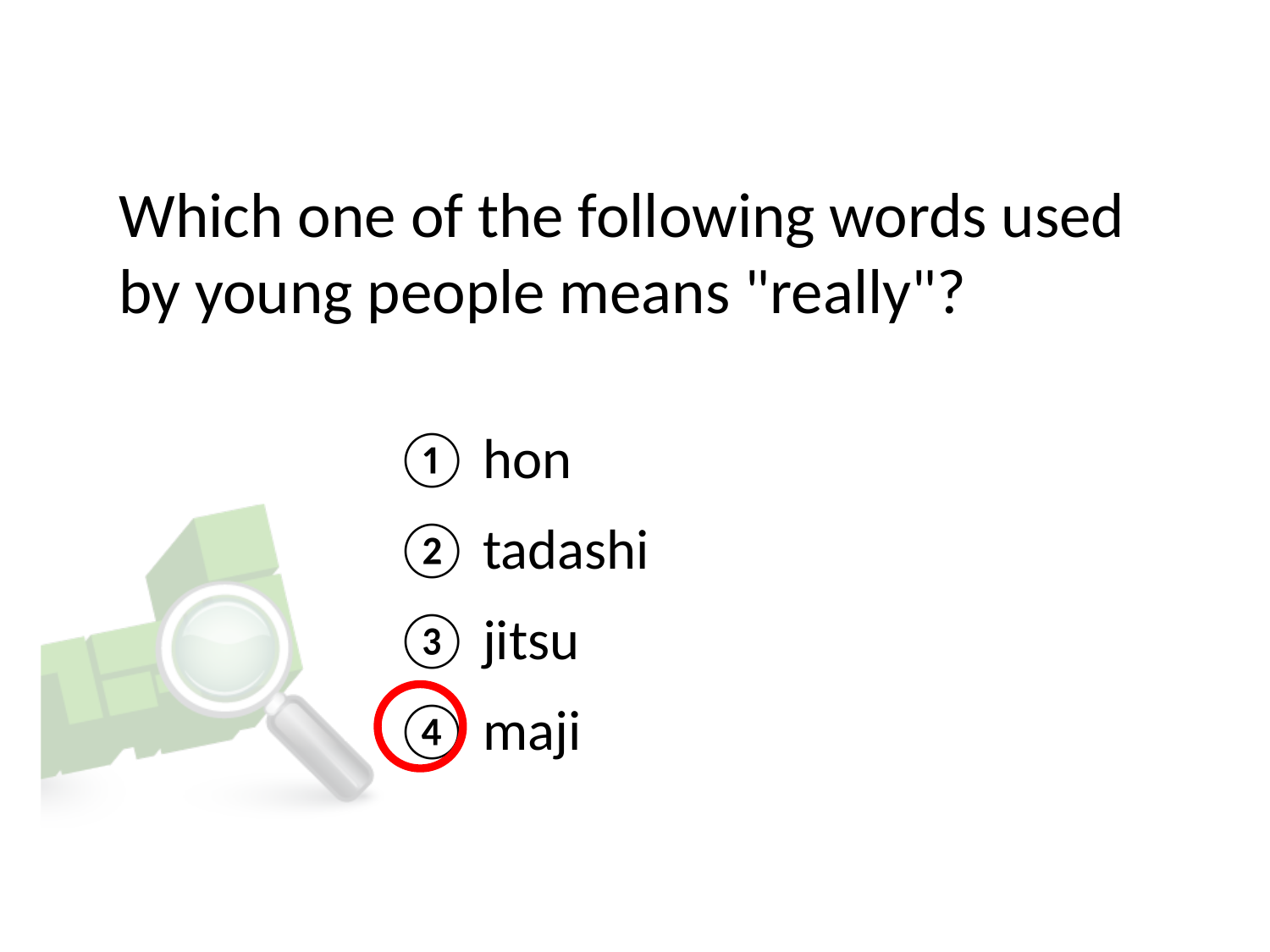

# Which one of the following words used by young people means "really"?
① hon
② tadashi
③ jitsu
④ maji